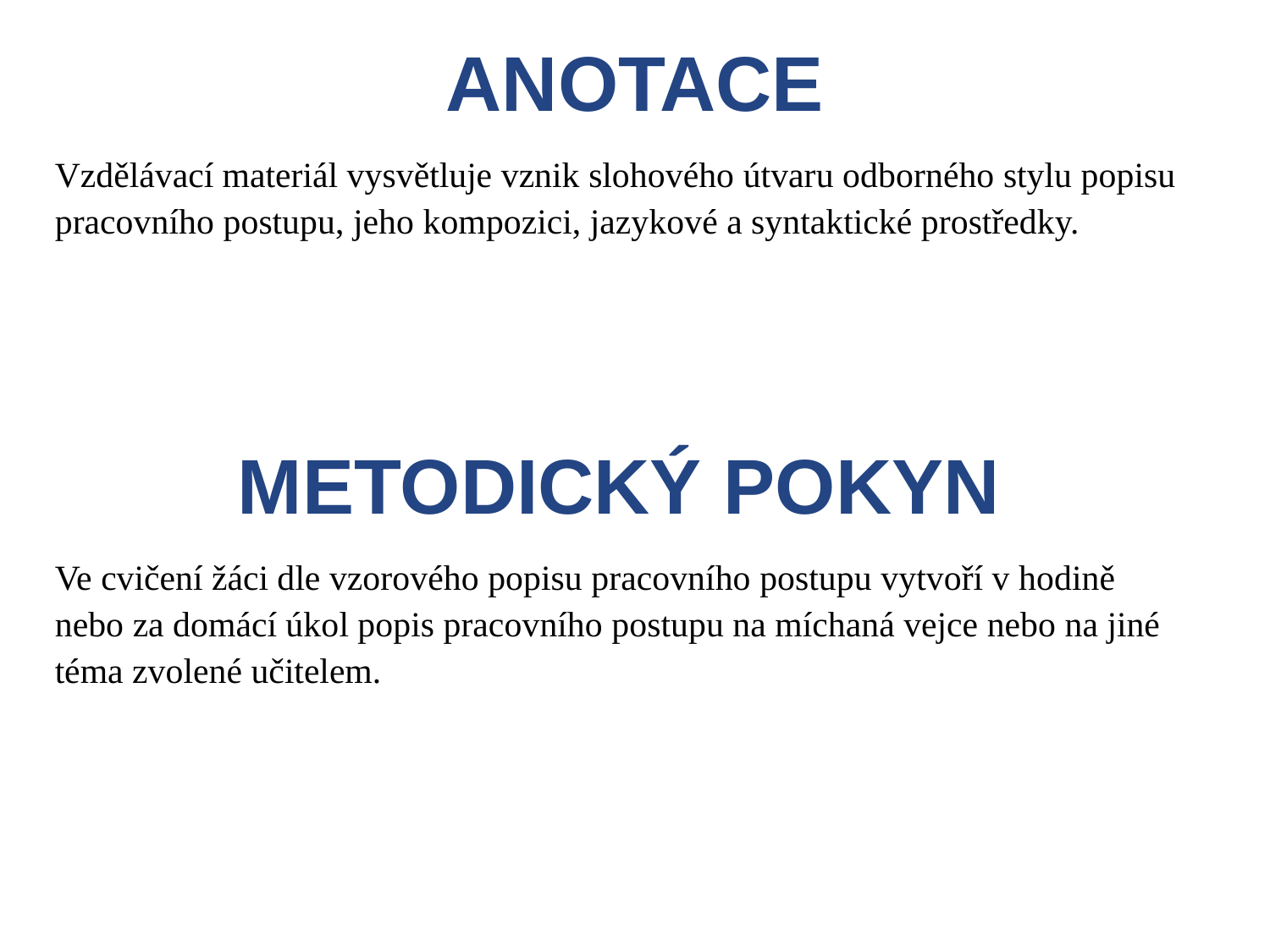

ANOTACE
Vzdělávací materiál vysvětluje vznik slohového útvaru odborného stylu popisu pracovního postupu, jeho kompozici, jazykové a syntaktické prostředky.
METODICKÝ POKYN
Ve cvičení žáci dle vzorového popisu pracovního postupu vytvoří v hodině nebo za domácí úkol popis pracovního postupu na míchaná vejce nebo na jiné téma zvolené učitelem.